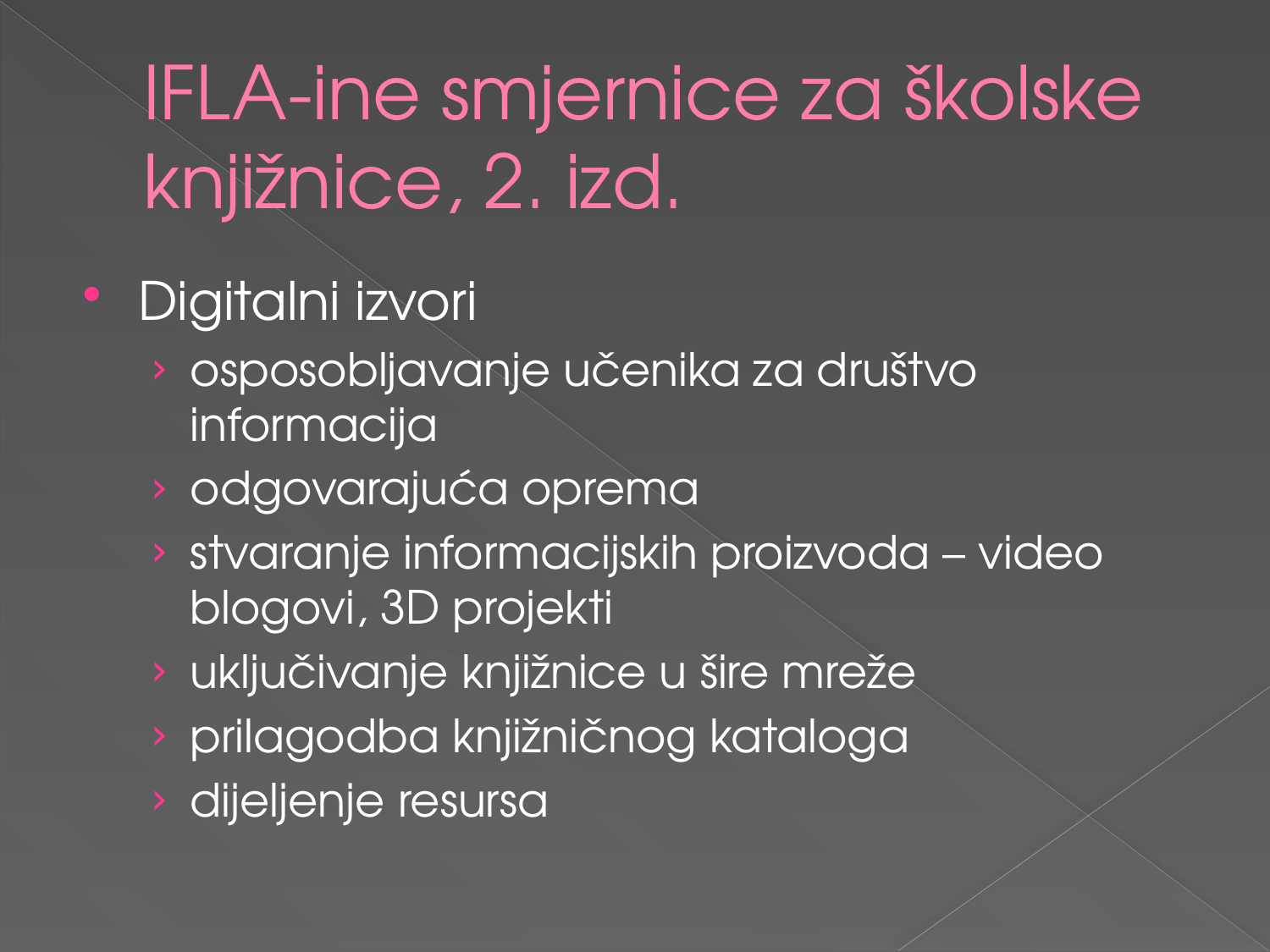

# IFLA-ine smjernice za školske knjižnice, 2. izd.
Digitalni izvori
osposobljavanje učenika za društvo informacija
odgovarajuća oprema
stvaranje informacijskih proizvoda – video blogovi, 3D projekti
uključivanje knjižnice u šire mreže
prilagodba knjižničnog kataloga
dijeljenje resursa